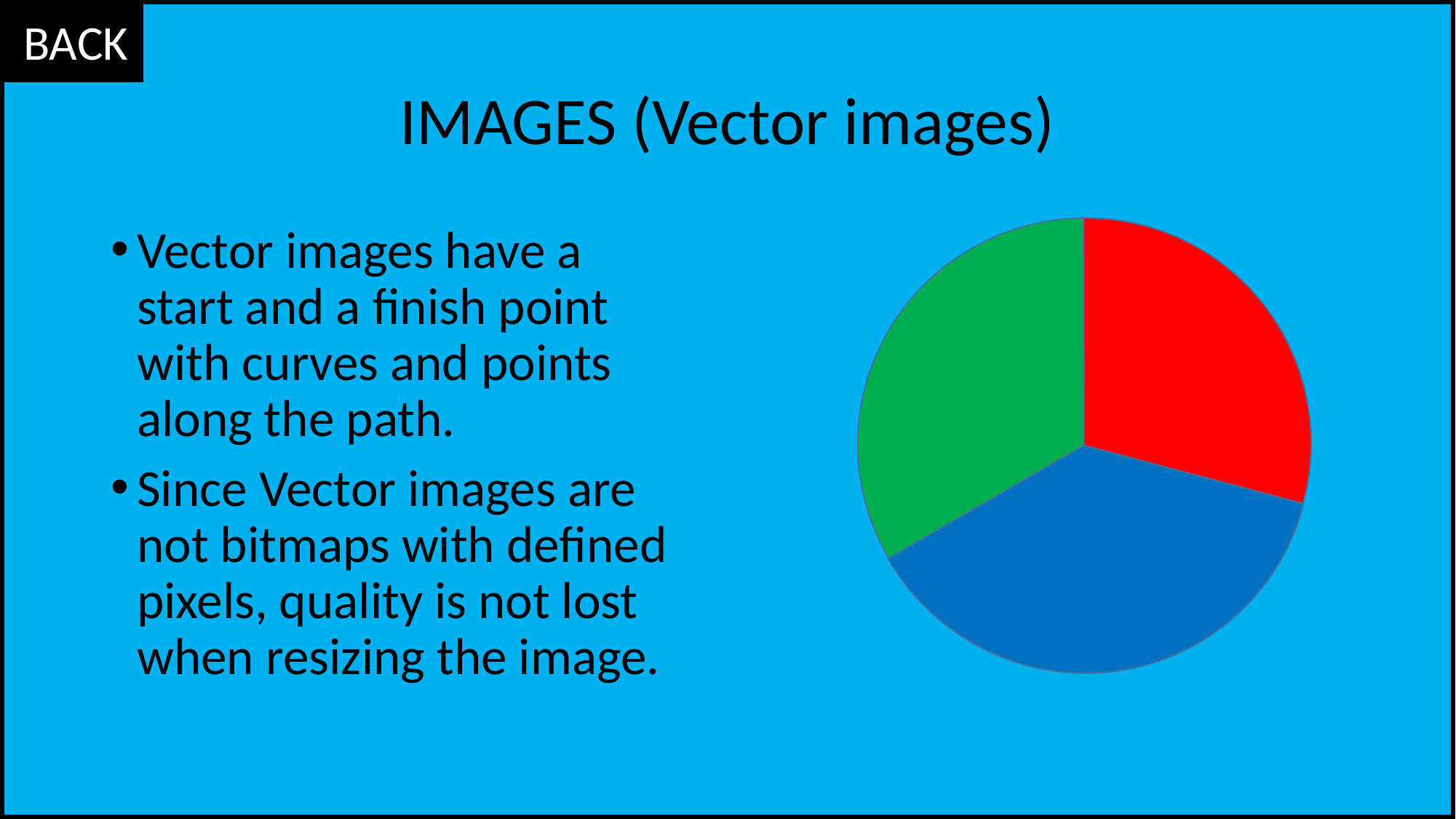

BACK
#
IMAGES (Vector images)

Vector images have a start and a finish point with curves and points along the path.
Since Vector images are not bitmaps with defined pixels, quality is not lost when resizing the image.